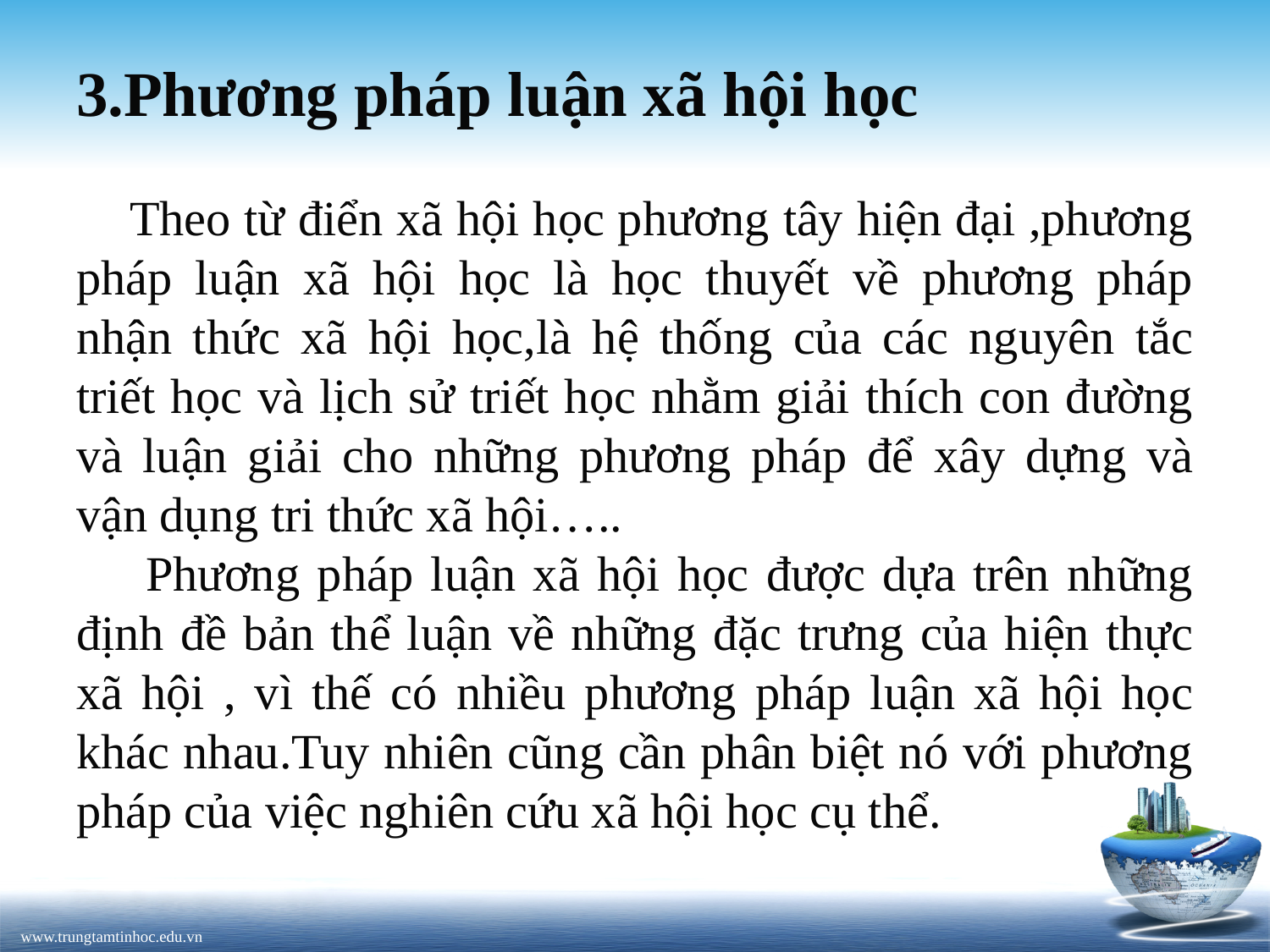

# 3.Phương pháp luận xã hội học
    Theo từ điển xã hội học phương tây hiện đại ,phương pháp luận xã hội học là học thuyết về phương pháp nhận thức xã hội học,là hệ thống của các nguyên tắc triết học và lịch sử triết học nhằm giải thích con đường và luận giải cho những phương pháp để xây dựng và vận dụng tri thức xã hội…..
    Phương pháp luận xã hội học được dựa trên những định đề bản thể luận về những đặc trưng của hiện thực xã hội , vì thế có nhiều phương pháp luận xã hội học khác nhau.Tuy nhiên cũng cần phân biệt nó với phương pháp của việc nghiên cứu xã hội học cụ thể.